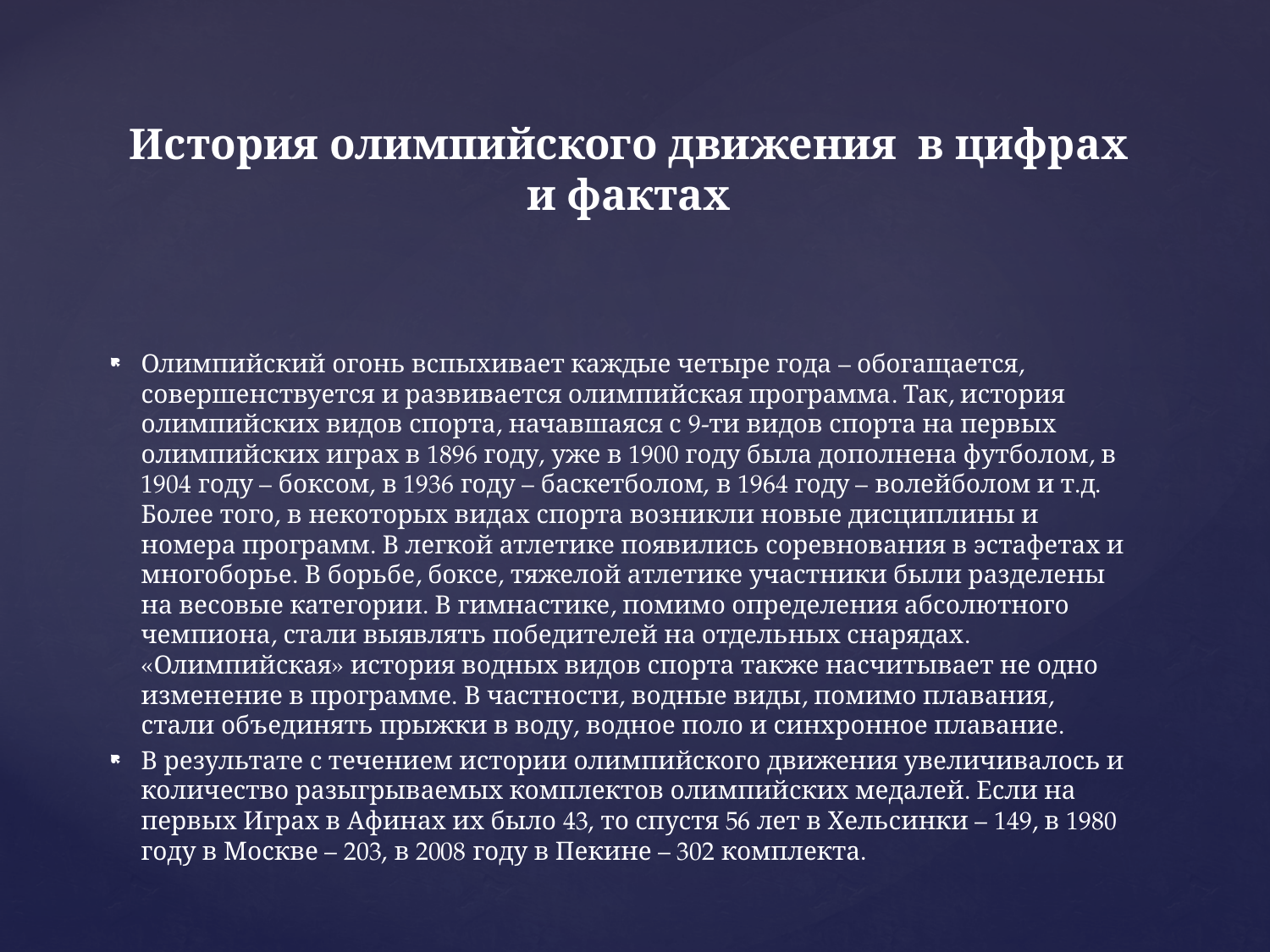

# История олимпийского движения  в цифрах и фактах

Олимпийский огонь вспыхивает каждые четыре года – обогащается, совершенствуется и развивается олимпийская программа. Так, история олимпийских видов спорта, начавшаяся с 9-ти видов спорта на первых олимпийских играх в 1896 году, уже в 1900 году была дополнена футболом, в 1904 году – боксом, в 1936 году – баскетболом, в 1964 году – волейболом и т.д. Более того, в некоторых видах спорта возникли новые дисциплины и номера программ. В легкой атлетике появились соревнования в эстафетах и многоборье. В борьбе, боксе, тяжелой атлетике участники были разделены на весовые категории. В гимнастике, помимо определения абсолютного чемпиона, стали выявлять победителей на отдельных снарядах. «Олимпийская» история водных видов спорта также насчитывает не одно изменение в программе. В частности, водные виды, помимо плавания, стали объединять прыжки в воду, водное поло и синхронное плавание.
В результате с течением истории олимпийского движения увеличивалось и количество разыгрываемых комплектов олимпийских медалей. Если на первых Играх в Афинах их было 43, то спустя 56 лет в Хельсинки – 149, в 1980 году в Москве – 203, в 2008 году в Пекине – 302 комплекта.